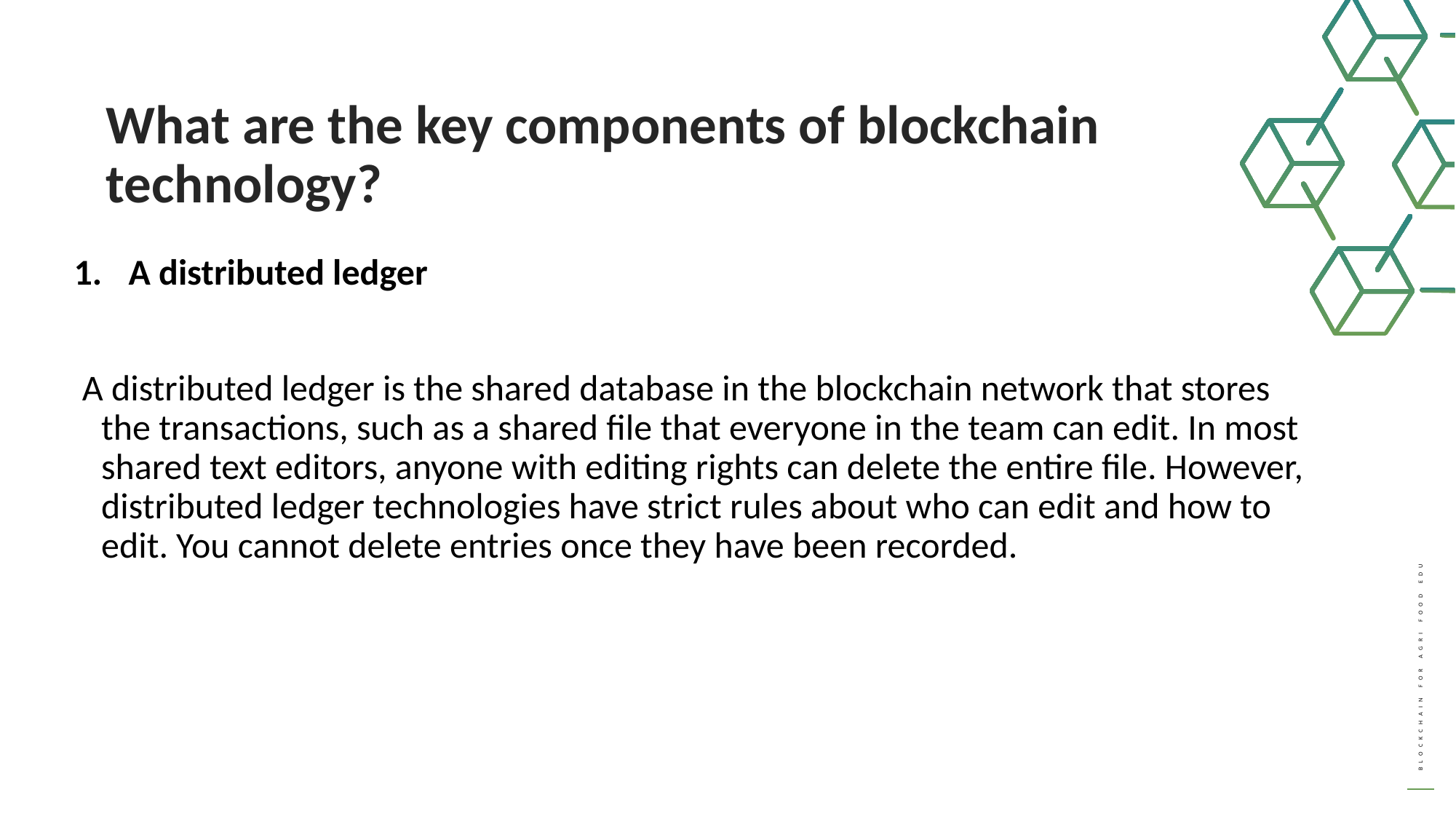

What are the key components of blockchain technology?
A distributed ledger

 A distributed ledger is the shared database in the blockchain network that stores the transactions, such as a shared file that everyone in the team can edit. In most shared text editors, anyone with editing rights can delete the entire file. However, distributed ledger technologies have strict rules about who can edit and how to edit. You cannot delete entries once they have been recorded.